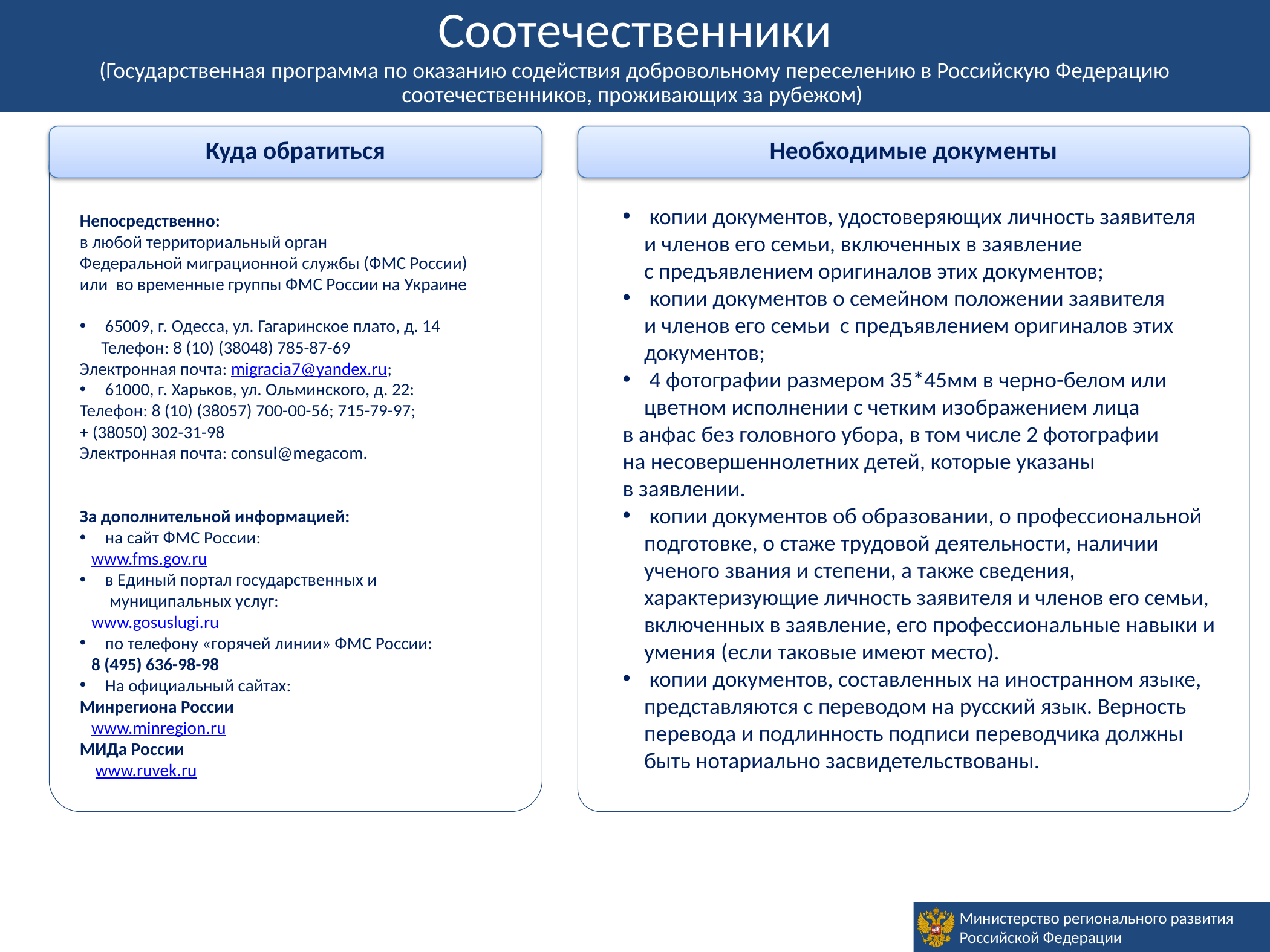

Временное убежище
Соотечественники
(Государственная программа по оказанию содействия добровольному переселению в Российскую Федерацию соотечественников, проживающих за рубежом)
Куда обратиться

Необходимые документы

 копии документов, удостоверяющих личность заявителя
и членов его семьи, включенных в заявление
с предъявлением оригиналов этих документов;
 копии документов о семейном положении заявителя
и членов его семьи  с предъявлением оригиналов этих документов;
 4 фотографии размером 35*45мм в черно-белом или цветном исполнении с четким изображением лица
в анфас без головного убора, в том числе 2 фотографии
на несовершеннолетних детей, которые указаны
в заявлении.
 копии документов об образовании, о профессиональной подготовке, о стаже трудовой деятельности, наличии ученого звания и степени, а также сведения, характеризующие личность заявителя и членов его семьи, включенных в заявление, его профессиональные навыки и умения (если таковые имеют место).
 копии документов, составленных на иностранном языке, представляются с переводом на русский язык. Верность перевода и подлинность подписи переводчика должны быть нотариально засвидетельствованы.

Непосредственно:
в любой территориальный орган
Федеральной миграционной службы (ФМС России) или  во временные группы ФМС России на Украине

 65009, г. Одесса, ул. Гагаринское плато, д. 14 Телефон: 8 (10) (38048) 785-87-69
Электронная почта: migracia7@yandex.ru;
 61000, г. Харьков, ул. Ольминского, д. 22:
Телефон: 8 (10) (38057) 700-00-56; 715-79-97;
+ (38050) 302-31-98
Электронная почта: consul@megacom.

За дополнительной информацией:
 на сайт ФМС России:
   www.fms.gov.ru
 в Единый портал государственных и муниципальных услуг:
   www.gosuslugi.ru
 по телефону «горячей линии» ФМС России:
   8 (495) 636-98-98
 На официальный сайтах:
Минрегиона России
   www.minregion.ru
МИДа России
    www.ruvek.ru